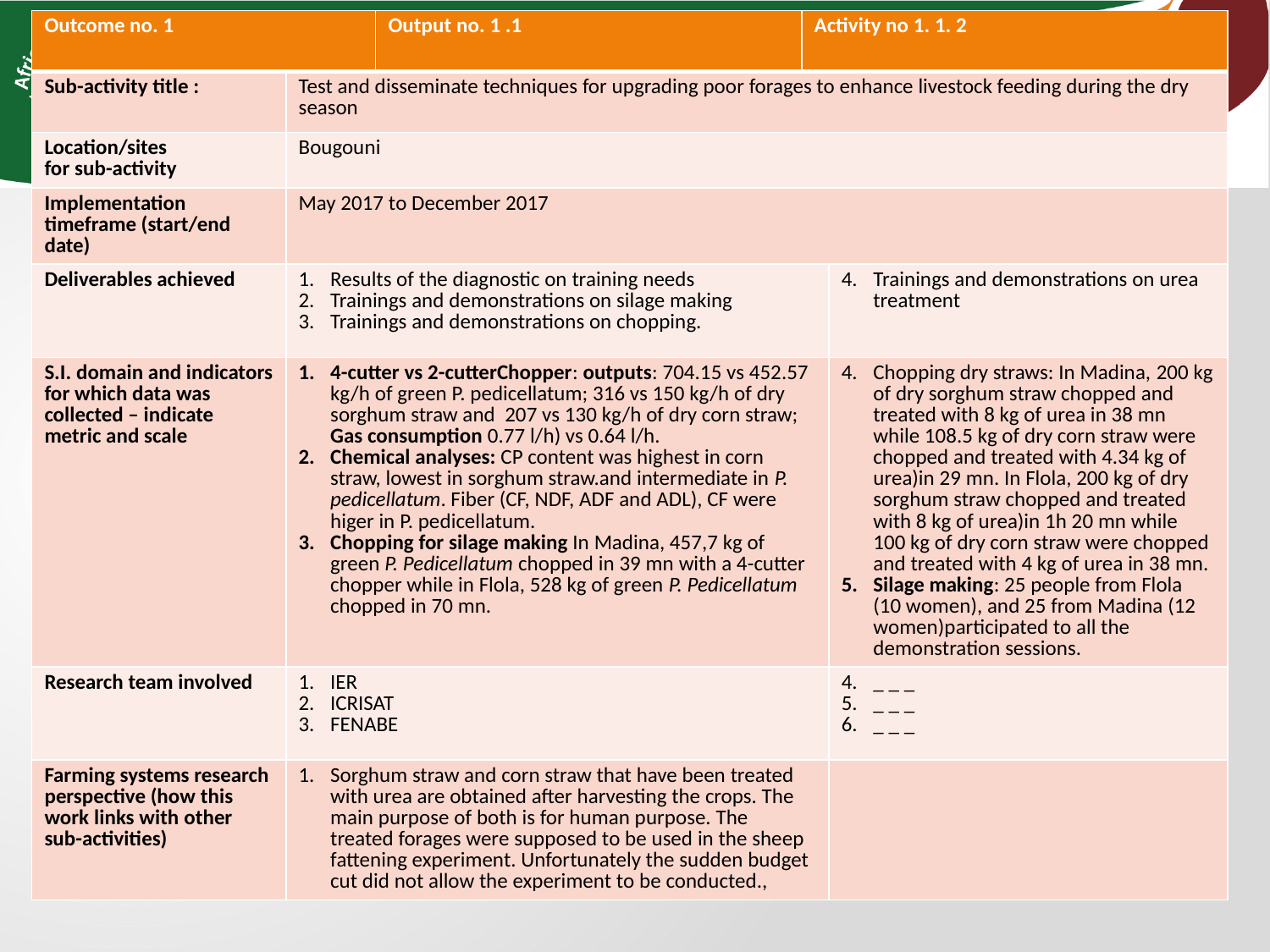

| Outcome no. 1 |  | Output no. 1 .1 | Activity no 1. 1. 2 |  |
| --- | --- | --- | --- | --- |
| Sub-activity title : | Test and disseminate techniques for upgrading poor forages to enhance livestock feeding during the dry season |  |  |  |
| Location/sites for sub-activity | Bougouni |  |  |  |
| Implementation timeframe (start/end date) | May 2017 to December 2017 |  |  |  |
| Deliverables achieved | Results of the diagnostic on training needs Trainings and demonstrations on silage making Trainings and demonstrations on chopping. |  |  | Trainings and demonstrations on urea treatment |
| S.I. domain and indicators for which data was collected – indicate metric and scale | 4-cutter vs 2-cutterChopper: outputs: 704.15 vs 452.57 kg/h of green P. pedicellatum; 316 vs 150 kg/h of dry sorghum straw and 207 vs 130 kg/h of dry corn straw; Gas consumption 0.77 l/h) vs 0.64 l/h. Chemical analyses: CP content was highest in corn straw, lowest in sorghum straw.and intermediate in P. pedicellatum. Fiber (CF, NDF, ADF and ADL), CF were higer in P. pedicellatum. Chopping for silage making In Madina, 457,7 kg of green P. Pedicellatum chopped in 39 mn with a 4-cutter chopper while in Flola, 528 kg of green P. Pedicellatum chopped in 70 mn. |  |  | Chopping dry straws: In Madina, 200 kg of dry sorghum straw chopped and treated with 8 kg of urea in 38 mn while 108.5 kg of dry corn straw were chopped and treated with 4.34 kg of urea)in 29 mn. In Flola, 200 kg of dry sorghum straw chopped and treated with 8 kg of urea)in 1h 20 mn while 100 kg of dry corn straw were chopped and treated with 4 kg of urea in 38 mn. Silage making: 25 people from Flola (10 women), and 25 from Madina (12 women)participated to all the demonstration sessions. |
| Research team involved | IER ICRISAT FENABE |  |  | \_ \_ \_ \_ \_ \_ \_ \_ \_ |
| Farming systems research perspective (how this work links with other sub-activities) | Sorghum straw and corn straw that have been treated with urea are obtained after harvesting the crops. The main purpose of both is for human purpose. The treated forages were supposed to be used in the sheep fattening experiment. Unfortunately the sudden budget cut did not allow the experiment to be conducted., |  |  |  |